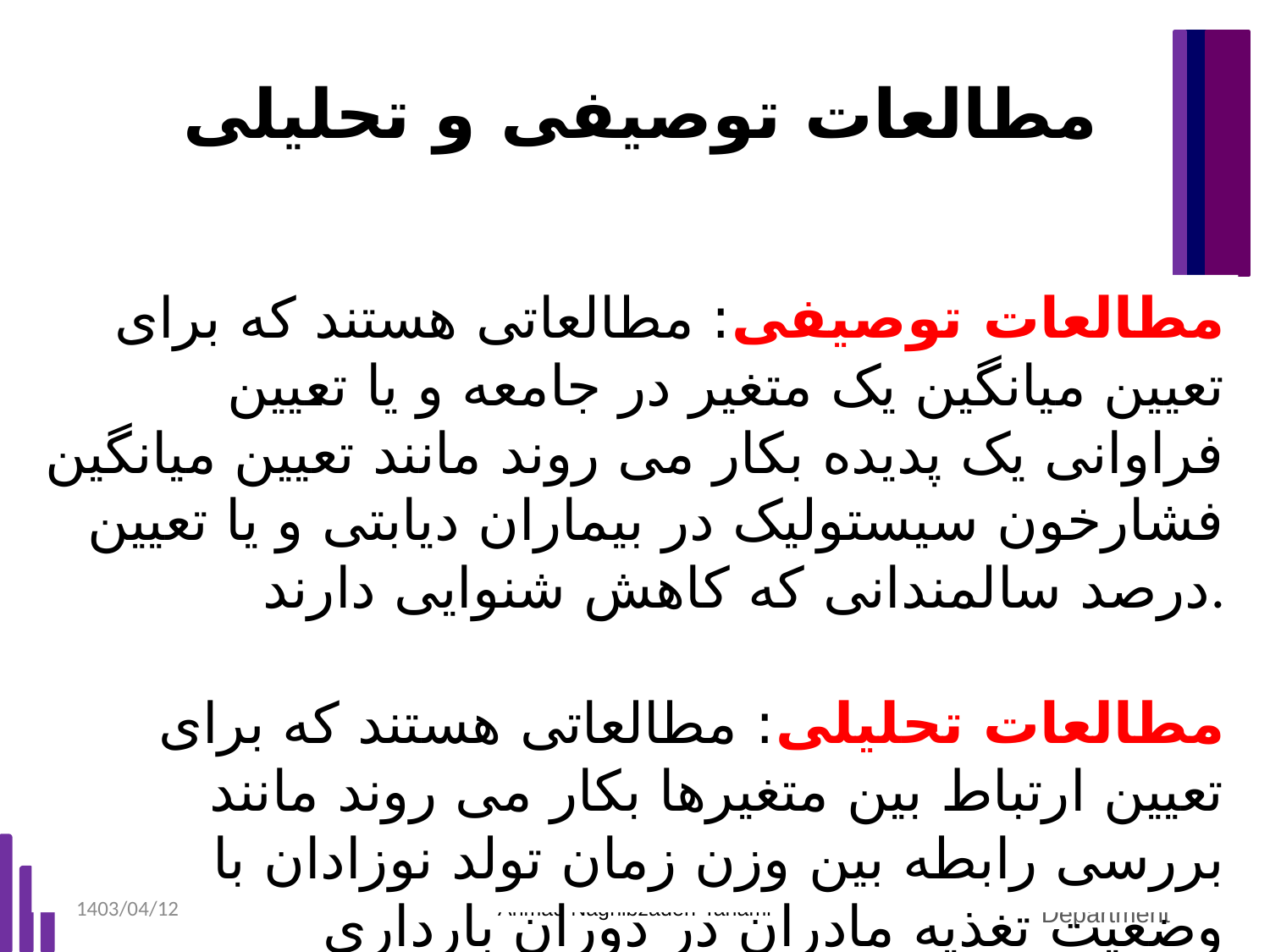

# مطالعات توصیفی و تحلیلی
مطالعات توصیفی: مطالعاتی هستند که برای تعیین میانگین یک متغیر در جامعه و یا تعیین فراوانی یک پدیده بکار می روند مانند تعیین میانگین فشارخون سیستولیک در بیماران دیابتی و یا تعیین درصد سالمندانی که کاهش شنوایی دارند.

مطالعات تحلیلی: مطالعاتی هستند که برای تعیین ارتباط بین متغیرها بکار می روند مانند بررسی رابطه بین وزن زمان تولد نوزادان با وضعیت تغذیه مادران در دوران بارداری

1403/04/12
Ahmad Naghibzadeh-Tahami